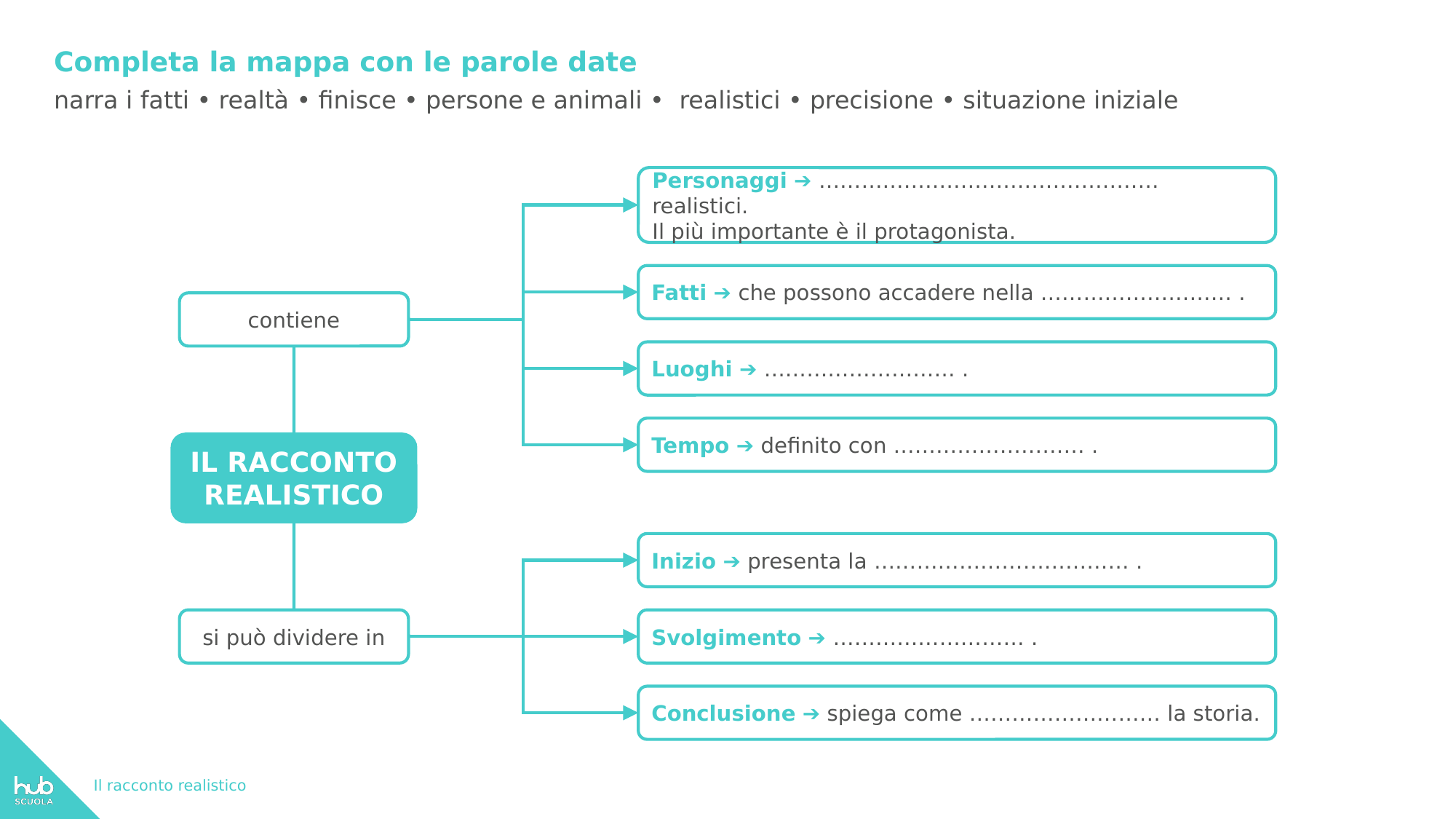

Completa la mappa con le parole date
narra i fatti • realtà • finisce • persone e animali •  realistici • precisione • situazione iniziale
Personaggi ➔ ………………………………………… realistici.
Il più importante è il protagonista.
Fatti ➔ che possono accadere nella ……………………… .
contiene
Luoghi ➔ ……………………… .
Tempo ➔ definito con ……………………… .
IL RACCONTO REALISTICO
Inizio ➔ presenta la ……………………………… .
si può dividere in
Svolgimento ➔ ……………………… .
Conclusione ➔ spiega come ……………………… la storia.